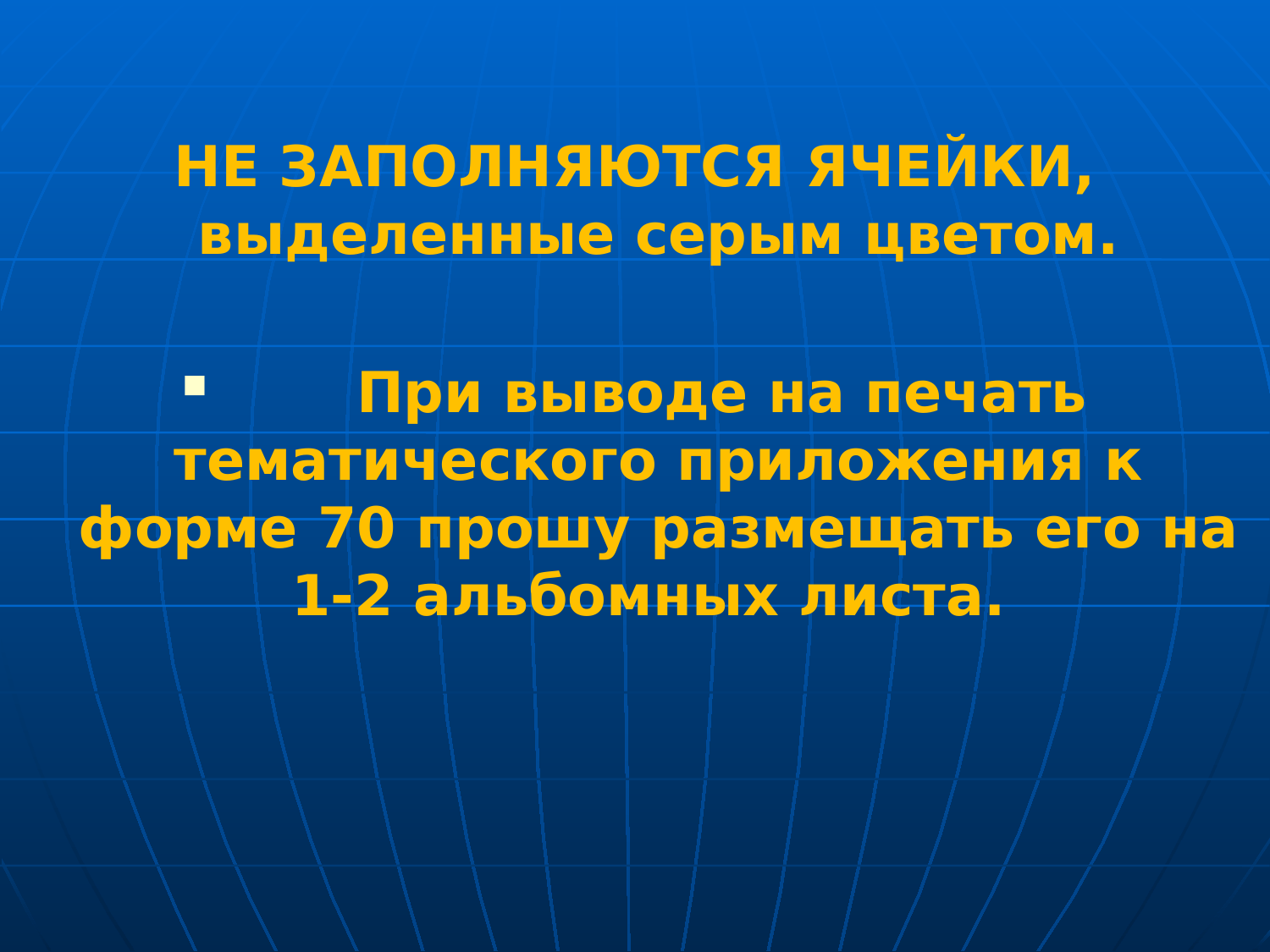

НЕ ЗАПОЛНЯЮТСЯ ЯЧЕЙКИ, выделенные серым цветом.

	При выводе на печать тематического приложения к форме 70 прошу размещать его на 1-2 альбомных листа.

#